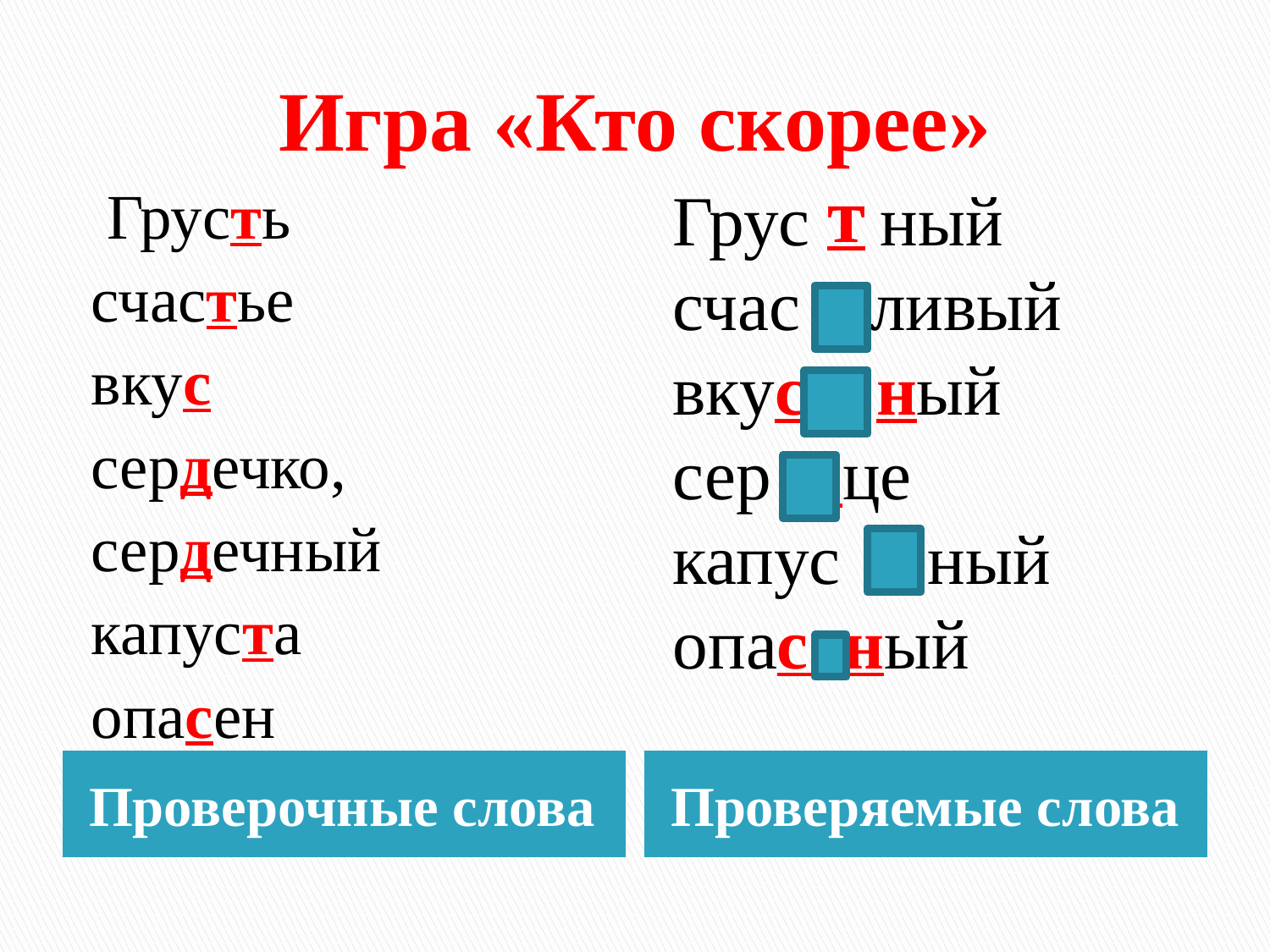

# Игра «Кто скорее»
т
 Грусть
счастье
вкус
сердечко,
сердечный
капуста
опасен
Грус    ный
счас т ливый
вкус    ный
сер д це
капус  т ный
опас  ный

Проверочные слова
Проверяемые слова